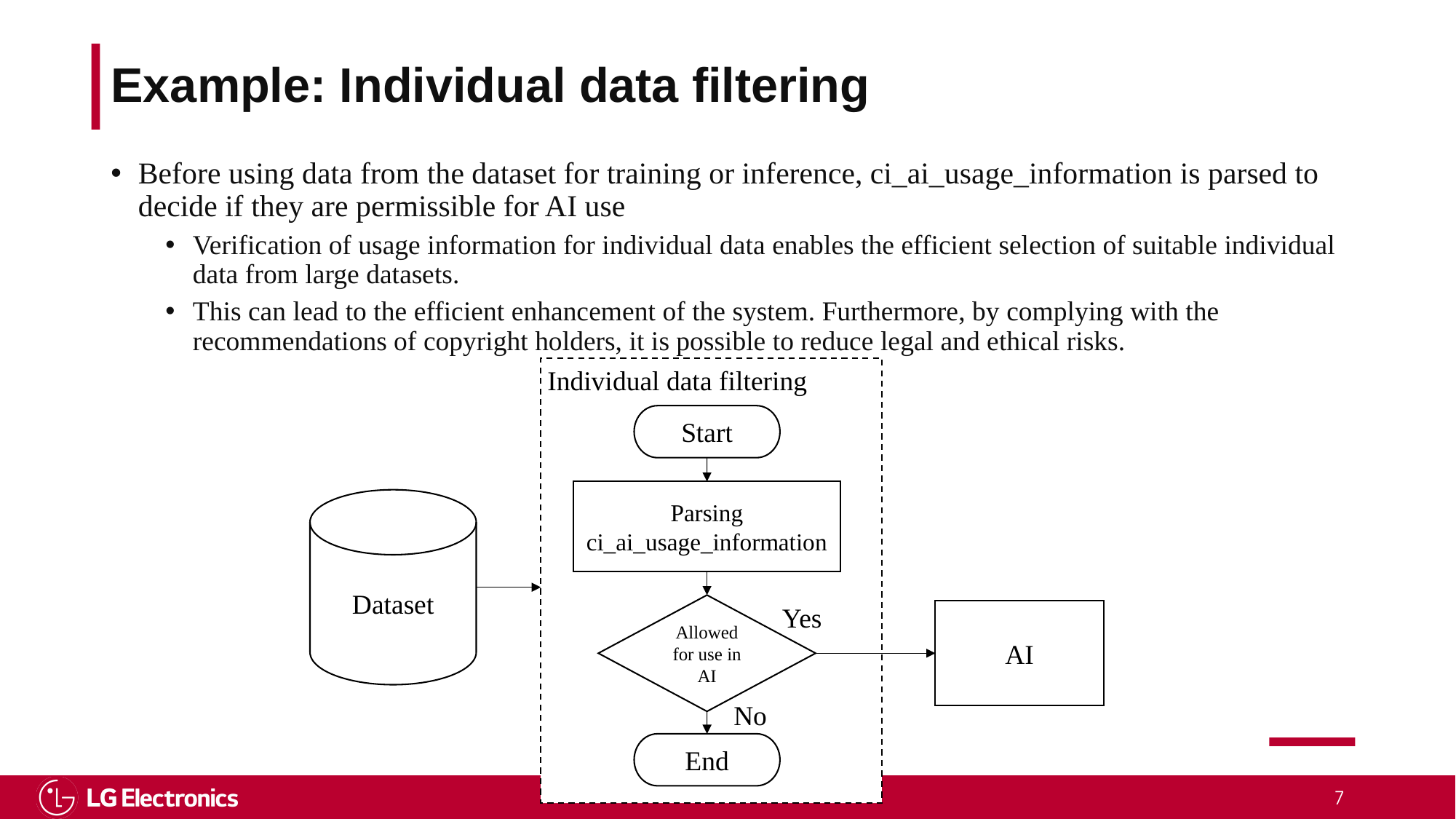

# Example: Individual data filtering
Before using data from the dataset for training or inference, ci_ai_usage_information is parsed to decide if they are permissible for AI use
Verification of usage information for individual data enables the efficient selection of suitable individual data from large datasets.
This can lead to the efficient enhancement of the system. Furthermore, by complying with the recommendations of copyright holders, it is possible to reduce legal and ethical risks.
 Individual data filtering

Start
Parsing ci_ai_usage_information
Dataset
Allowed for use in AI
Yes
AI
No
End
7